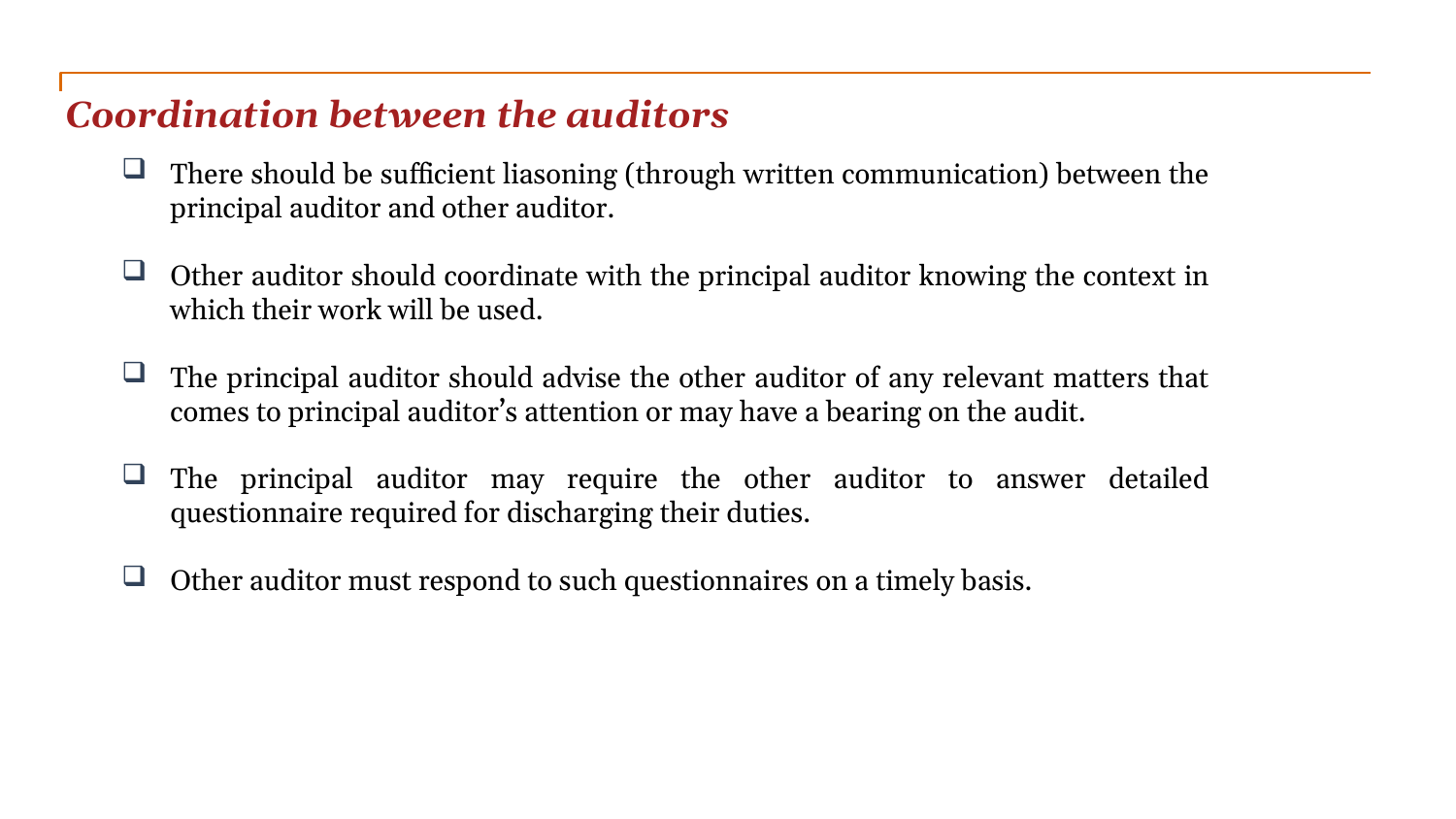

Coordination between the auditors
There should be sufficient liasoning (through written communication) between the principal auditor and other auditor.

Other auditor should coordinate with the principal auditor knowing the context in which their work will be used.

The principal auditor should advise the other auditor of any relevant matters that comes to principal auditor’s attention or may have a bearing on the audit.

The principal auditor may require the other auditor to answer detailed questionnaire required for discharging their duties.

Other auditor must respond to such questionnaires on a timely basis.